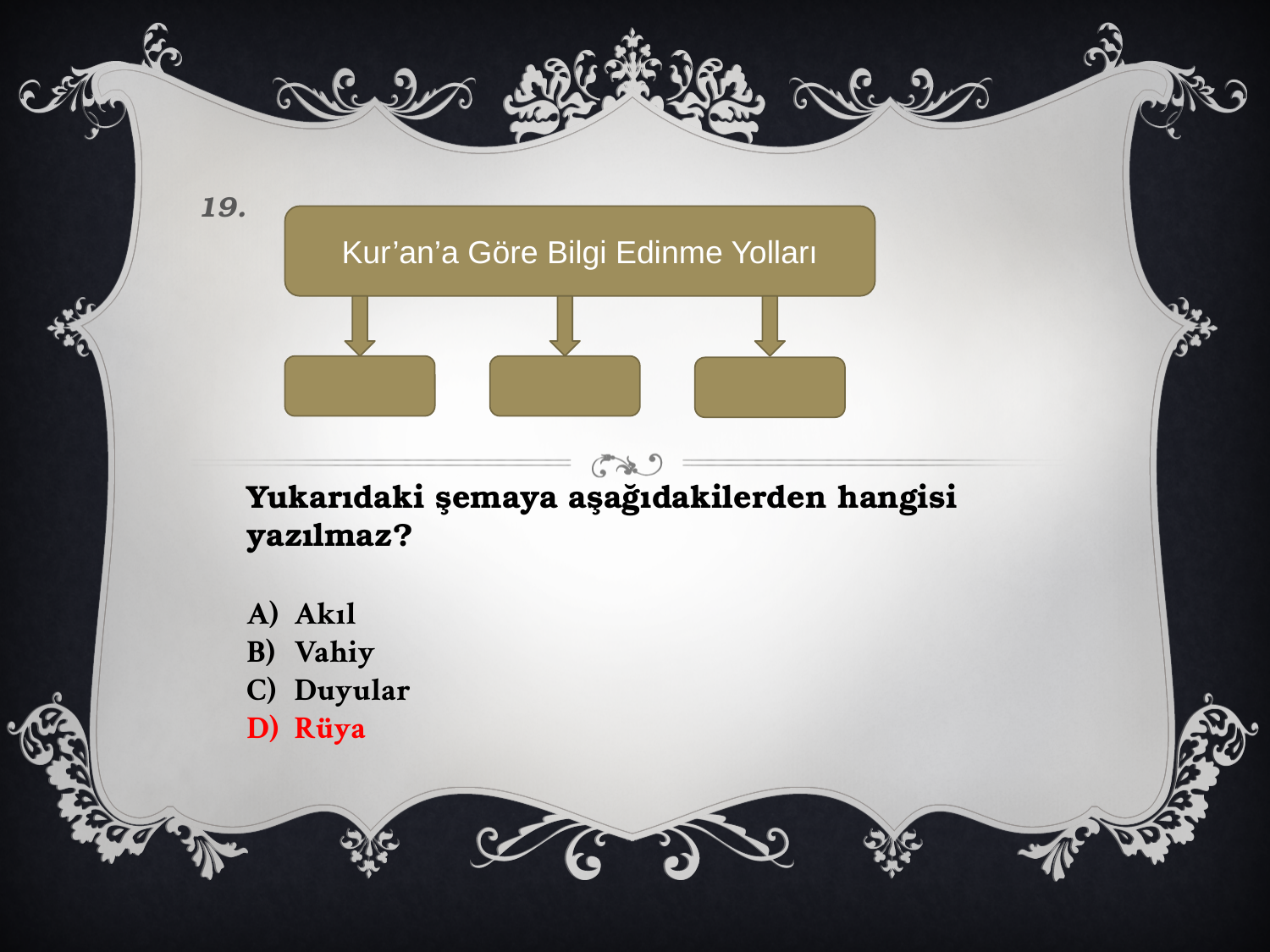

19.

Kur’an’a Göre Bilgi Edinme Yolları

Yukarıdaki şemaya aşağıdakilerden hangisi yazılmaz?
Akıl
Vahiy
Duyular
Rüya